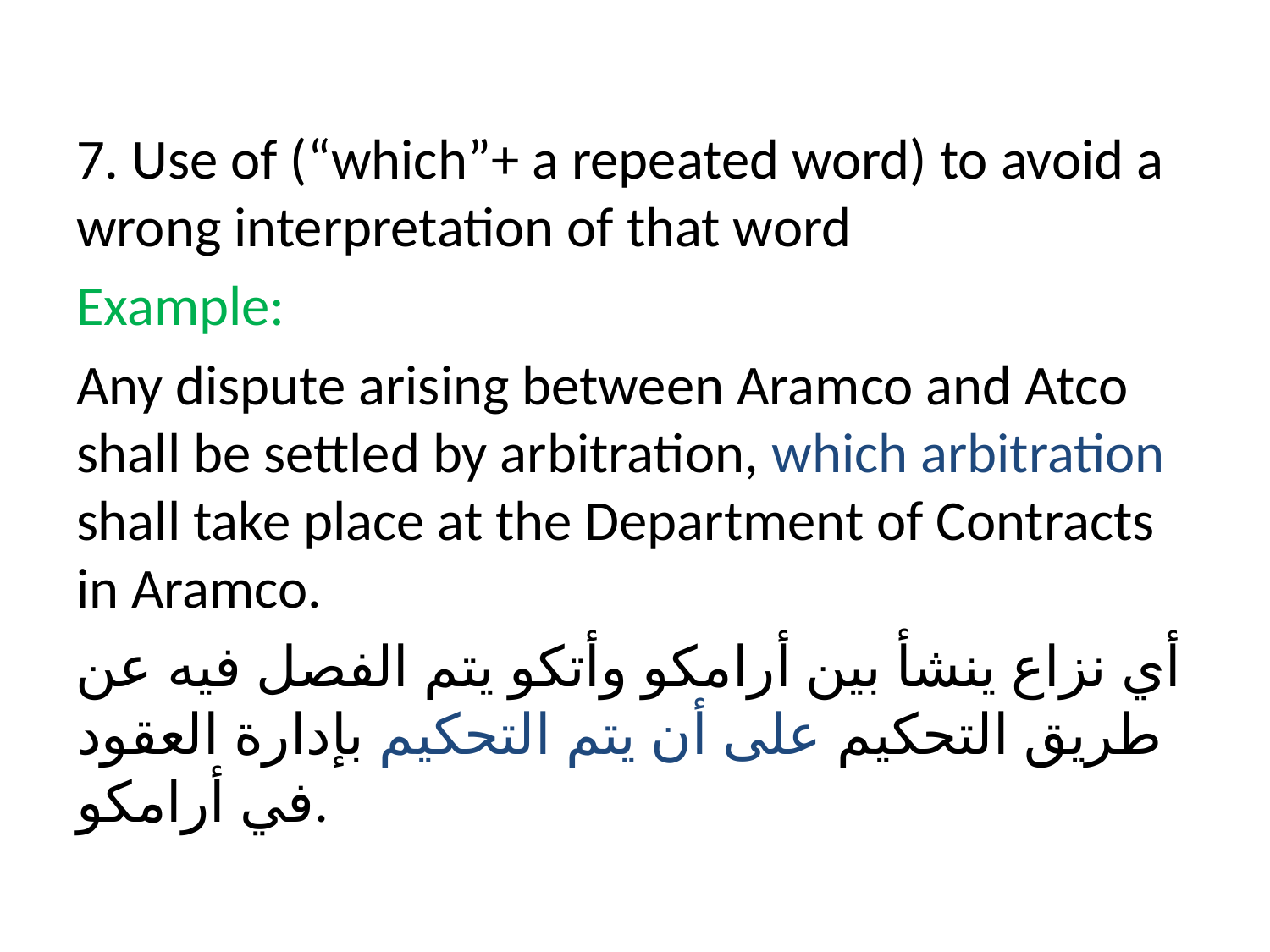

#
7. Use of (“which”+ a repeated word) to avoid a wrong interpretation of that word
Example:
Any dispute arising between Aramco and Atco shall be settled by arbitration, which arbitration shall take place at the Department of Contracts in Aramco.
أي نزاع ينشأ بين أرامكو وأتكو يتم الفصل فيه عن طريق التحكيم على أن يتم التحكيم بإدارة العقود في أرامكو.